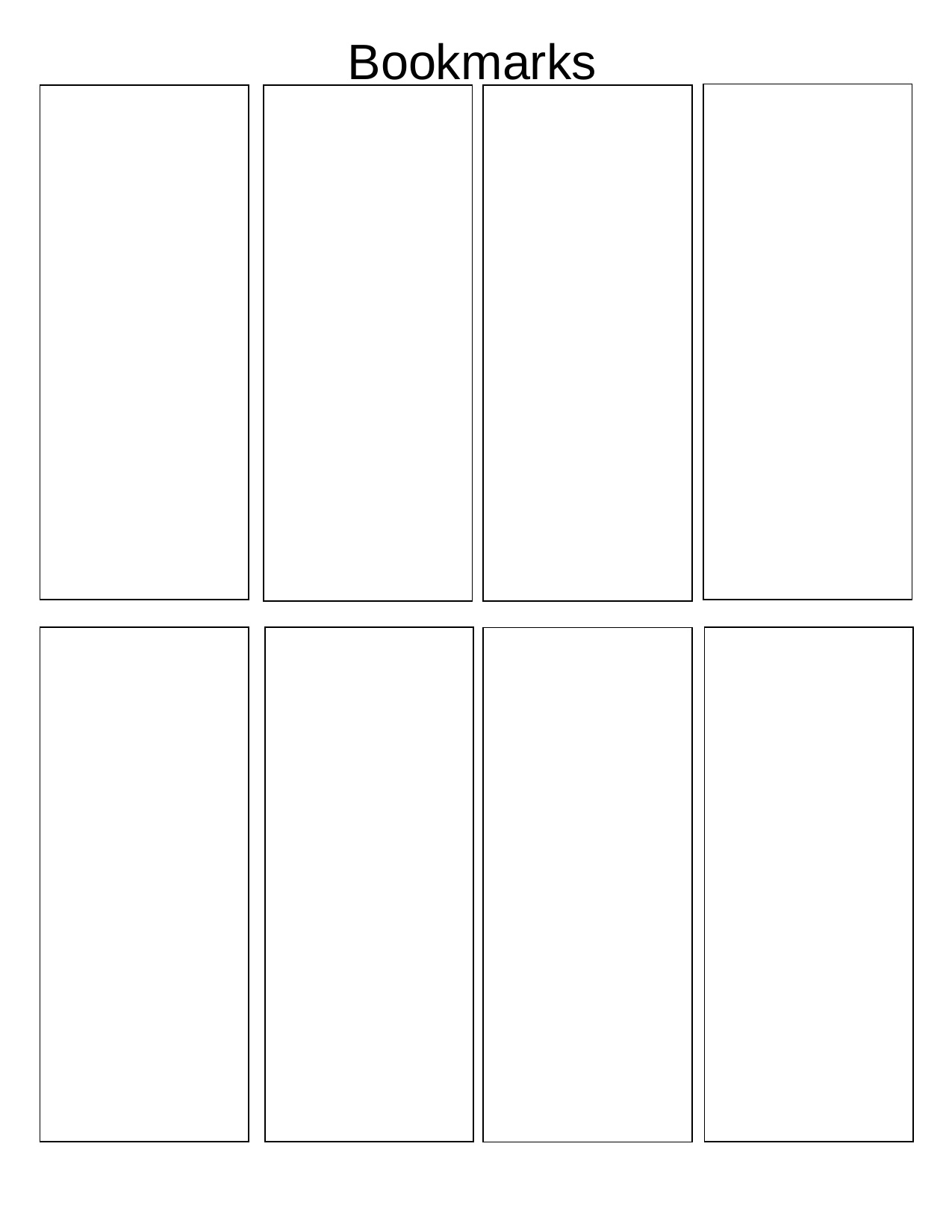

Bookmarks
|  |
| --- |
|  |
| --- |
|  |
| --- |
|  |
| --- |
| V |
| --- |
|  |
| --- |
|  |
| --- |
|  |
| --- |